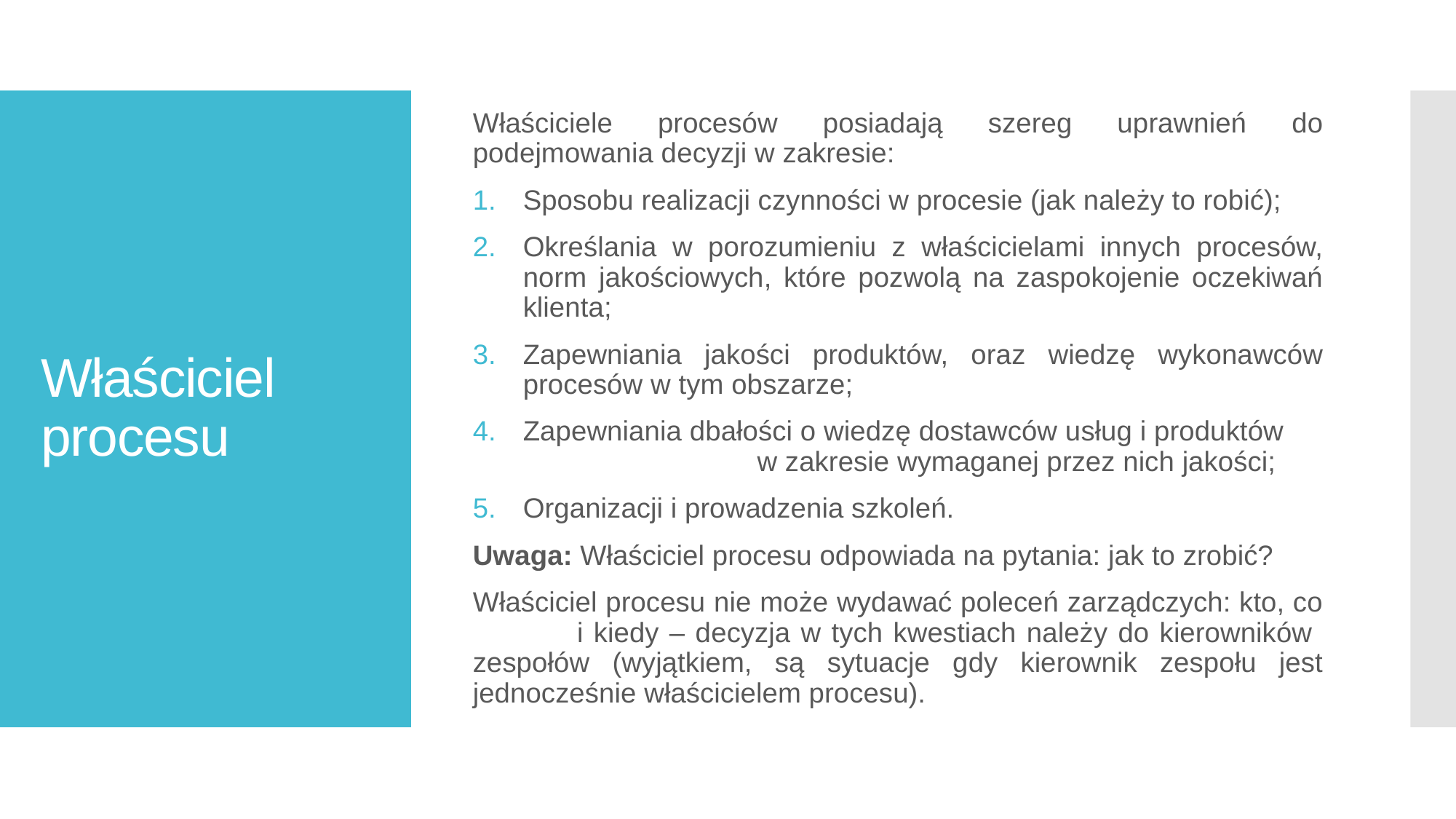

Właściciele procesów posiadają szereg uprawnień do podejmowania decyzji w zakresie:
Sposobu realizacji czynności w procesie (jak należy to robić);
Określania w porozumieniu z właścicielami innych procesów, norm jakościowych, które pozwolą na zaspokojenie oczekiwań klienta;
Zapewniania jakości produktów, oraz wiedzę wykonawców procesów w tym obszarze;
Zapewniania dbałości o wiedzę dostawców usług i produktów                                    w zakresie wymaganej przez nich jakości;
Organizacji i prowadzenia szkoleń.
Uwaga: Właściciel procesu odpowiada na pytania: jak to zrobić?
Właściciel procesu nie może wydawać poleceń zarządczych: kto, co           i kiedy – decyzja w tych kwestiach należy do kierowników  zespołów (wyjątkiem, są sytuacje gdy kierownik zespołu jest jednocześnie właścicielem procesu).

# Właściciel procesu